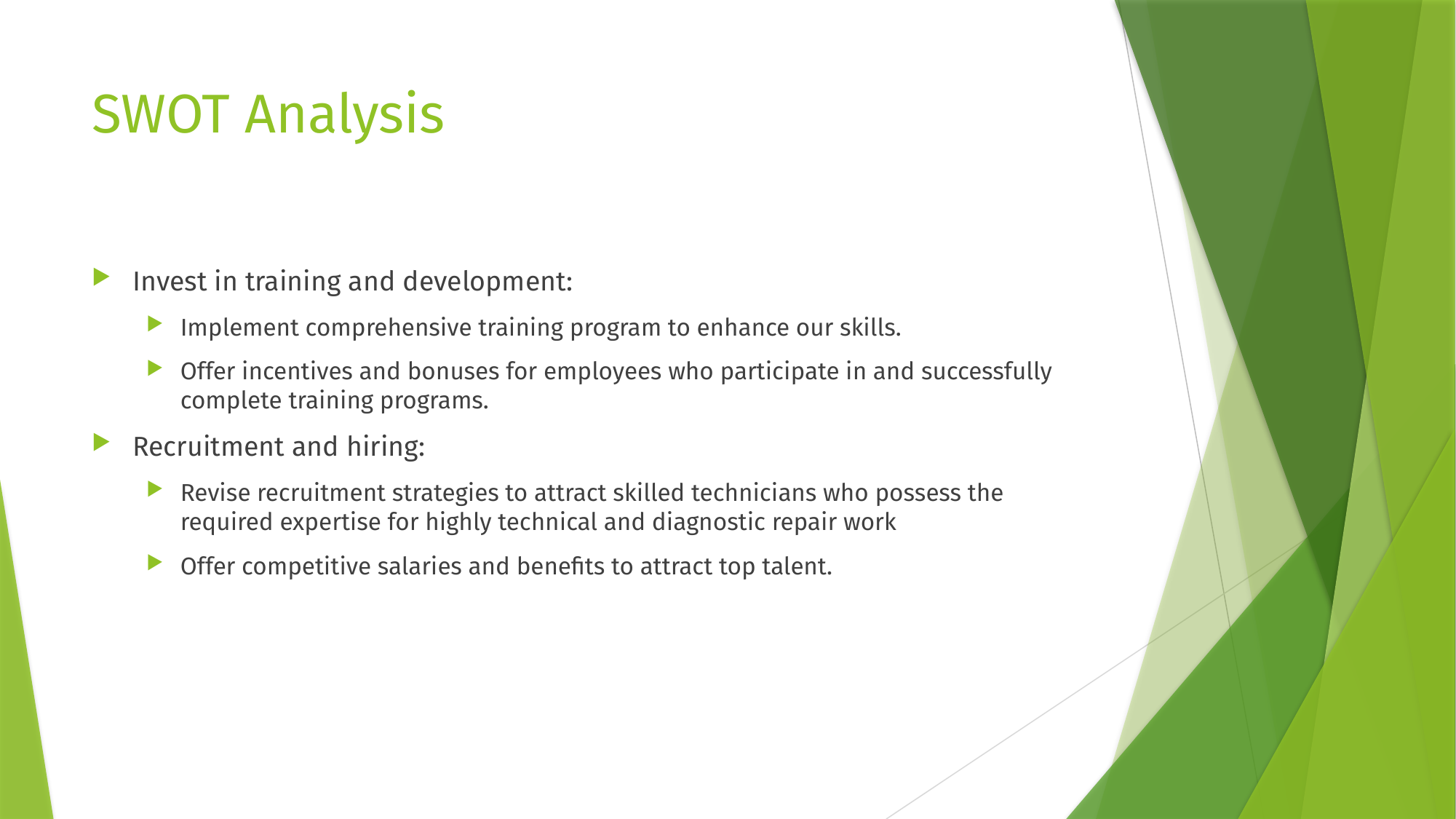

# SWOT Analysis
Invest in training and development:
Implement comprehensive training program to enhance our skills.
Offer incentives and bonuses for employees who participate in and successfully complete training programs.
Recruitment and hiring:
Revise recruitment strategies to attract skilled technicians who possess the required expertise for highly technical and diagnostic repair work
Offer competitive salaries and benefits to attract top talent.